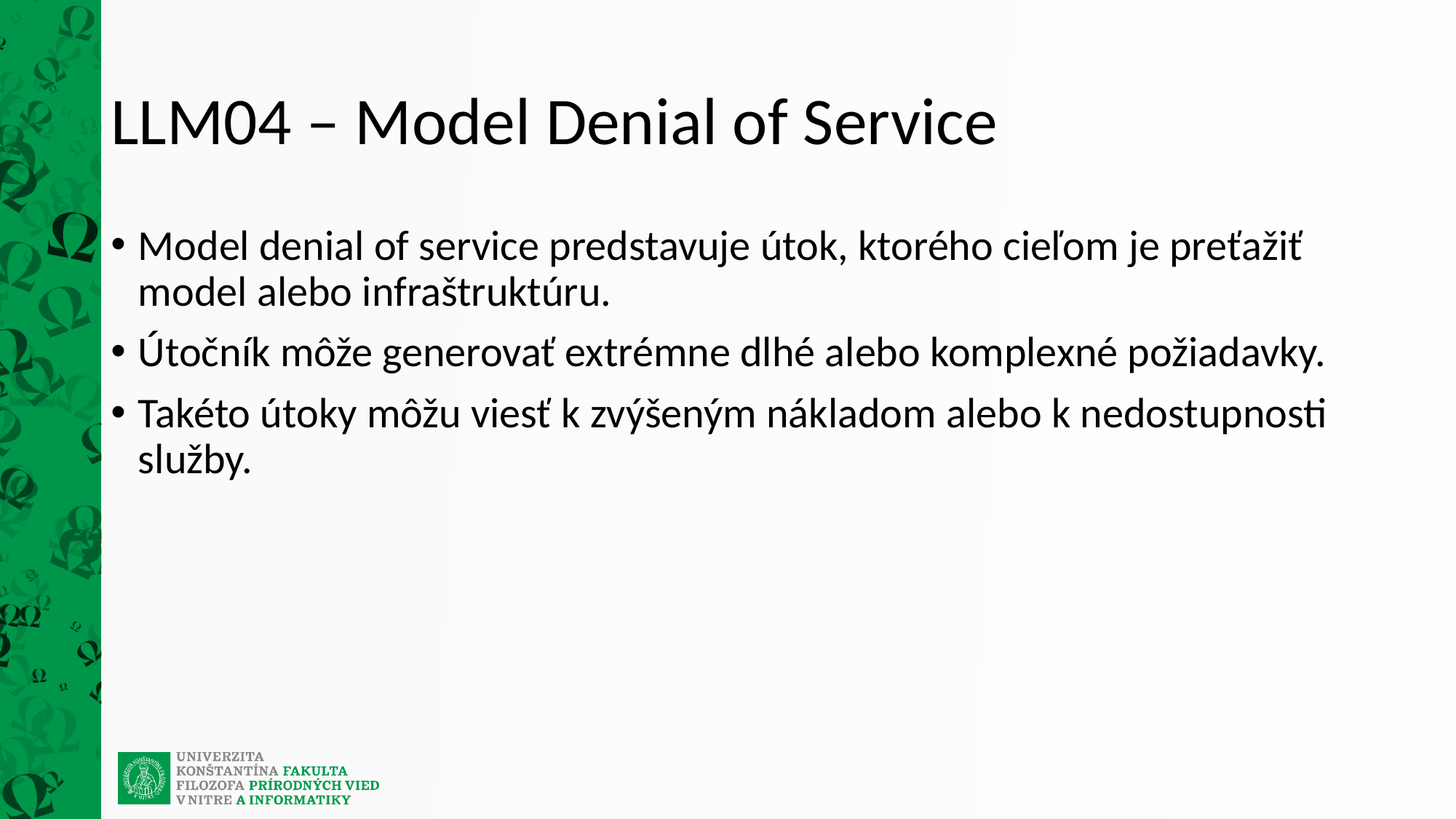

# LLM04 – Model Denial of Service
Model denial of service predstavuje útok, ktorého cieľom je preťažiť model alebo infraštruktúru.
Útočník môže generovať extrémne dlhé alebo komplexné požiadavky.
Takéto útoky môžu viesť k zvýšeným nákladom alebo k nedostupnosti služby.